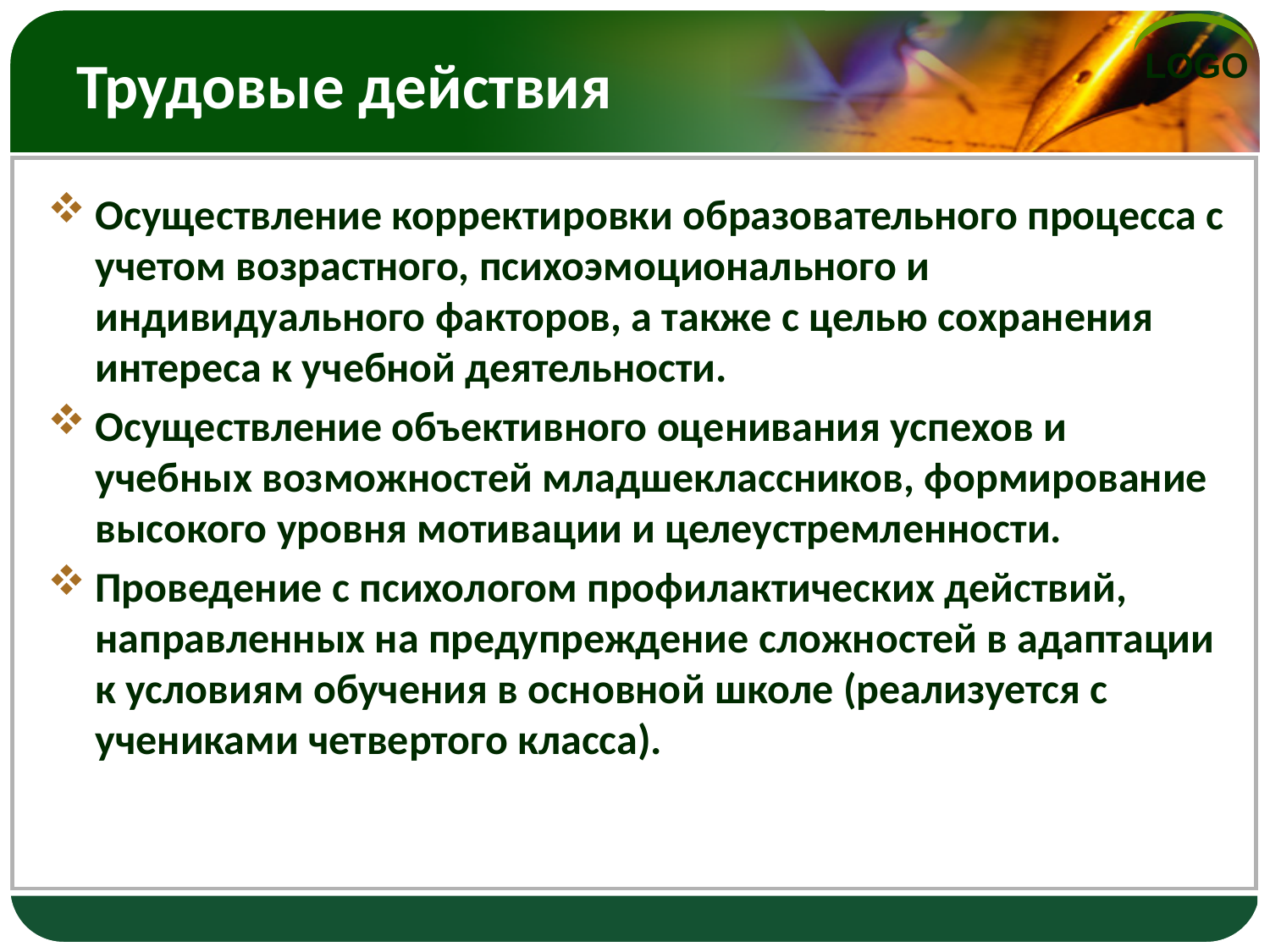

# Трудовые действия
Осуществление корректировки образовательного процесса с учетом возрастного, психоэмоционального и индивидуального факторов, а также с целью сохранения интереса к учебной деятельности.
Осуществление объективного оценивания успехов и учебных возможностей младшеклассников, формирование высокого уровня мотивации и целеустремленности.
Проведение с психологом профилактических действий, направленных на предупреждение сложностей в адаптации к условиям обучения в основной школе (реализуется с учениками четвертого класса).